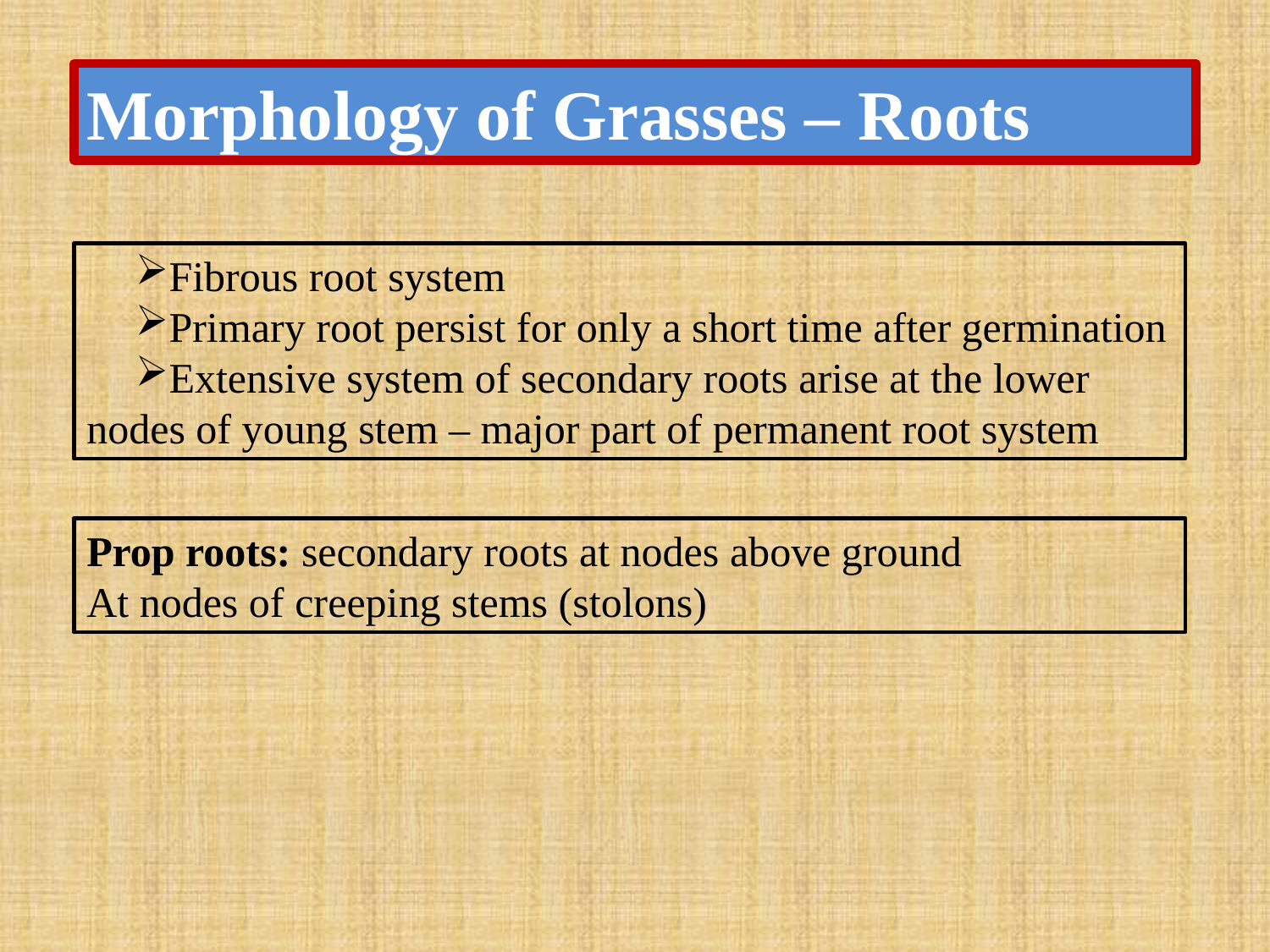

Morphology of Grasses – Roots
Fibrous root system
Primary root persist for only a short time after germination
Extensive system of secondary roots arise at the lower nodes of young stem – major part of permanent root system
Prop roots: secondary roots at nodes above ground
At nodes of creeping stems (stolons)